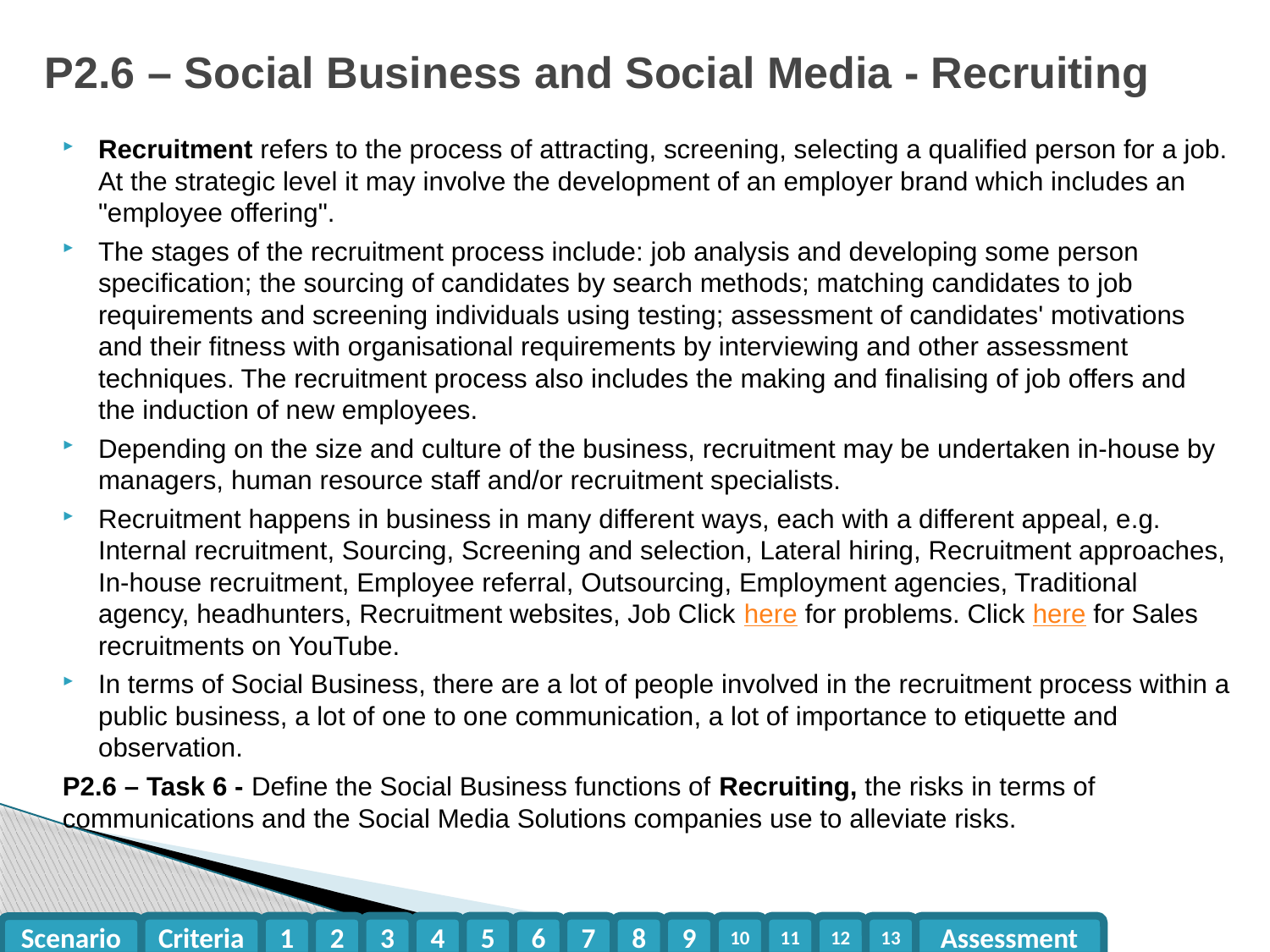

# P2.6 – Social Business and Social Media - Recruiting
Recruitment refers to the process of attracting, screening, selecting a qualified person for a job. At the strategic level it may involve the development of an employer brand which includes an "employee offering".
The stages of the recruitment process include: job analysis and developing some person specification; the sourcing of candidates by search methods; matching candidates to job requirements and screening individuals using testing; assessment of candidates' motivations and their fitness with organisational requirements by interviewing and other assessment techniques. The recruitment process also includes the making and finalising of job offers and the induction of new employees.
Depending on the size and culture of the business, recruitment may be undertaken in-house by managers, human resource staff and/or recruitment specialists.
Recruitment happens in business in many different ways, each with a different appeal, e.g. Internal recruitment, Sourcing, Screening and selection, Lateral hiring, Recruitment approaches, In-house recruitment, Employee referral, Outsourcing, Employment agencies, Traditional agency, headhunters, Recruitment websites, Job Click here for problems. Click here for Sales recruitments on YouTube.
In terms of Social Business, there are a lot of people involved in the recruitment process within a public business, a lot of one to one communication, a lot of importance to etiquette and observation.
P2.6 – Task 6 - Define the Social Business functions of Recruiting, the risks in terms of communications and the Social Media Solutions companies use to alleviate risks.